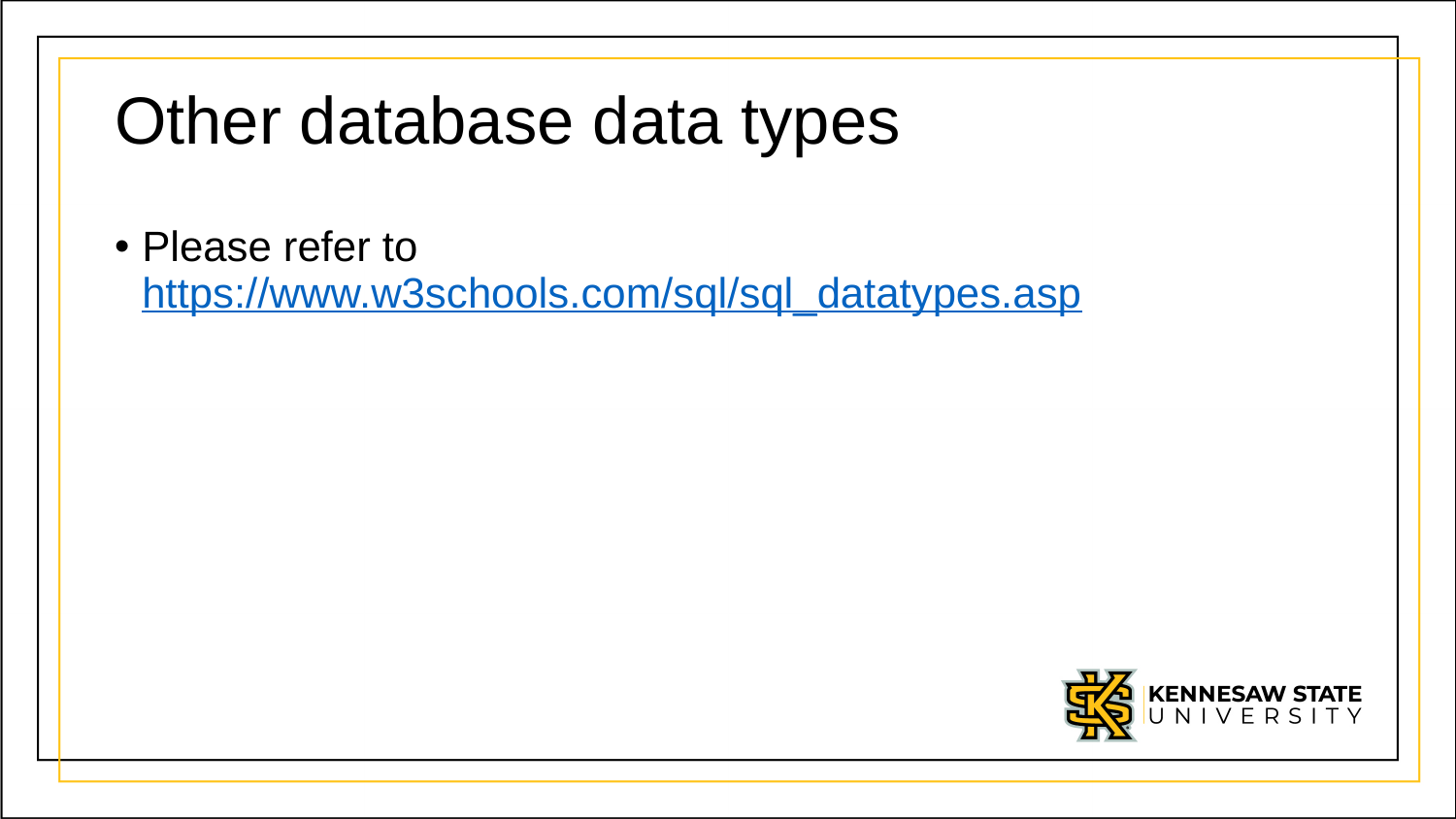

# Other database data types
Please refer to https://www.w3schools.com/sql/sql_datatypes.asp